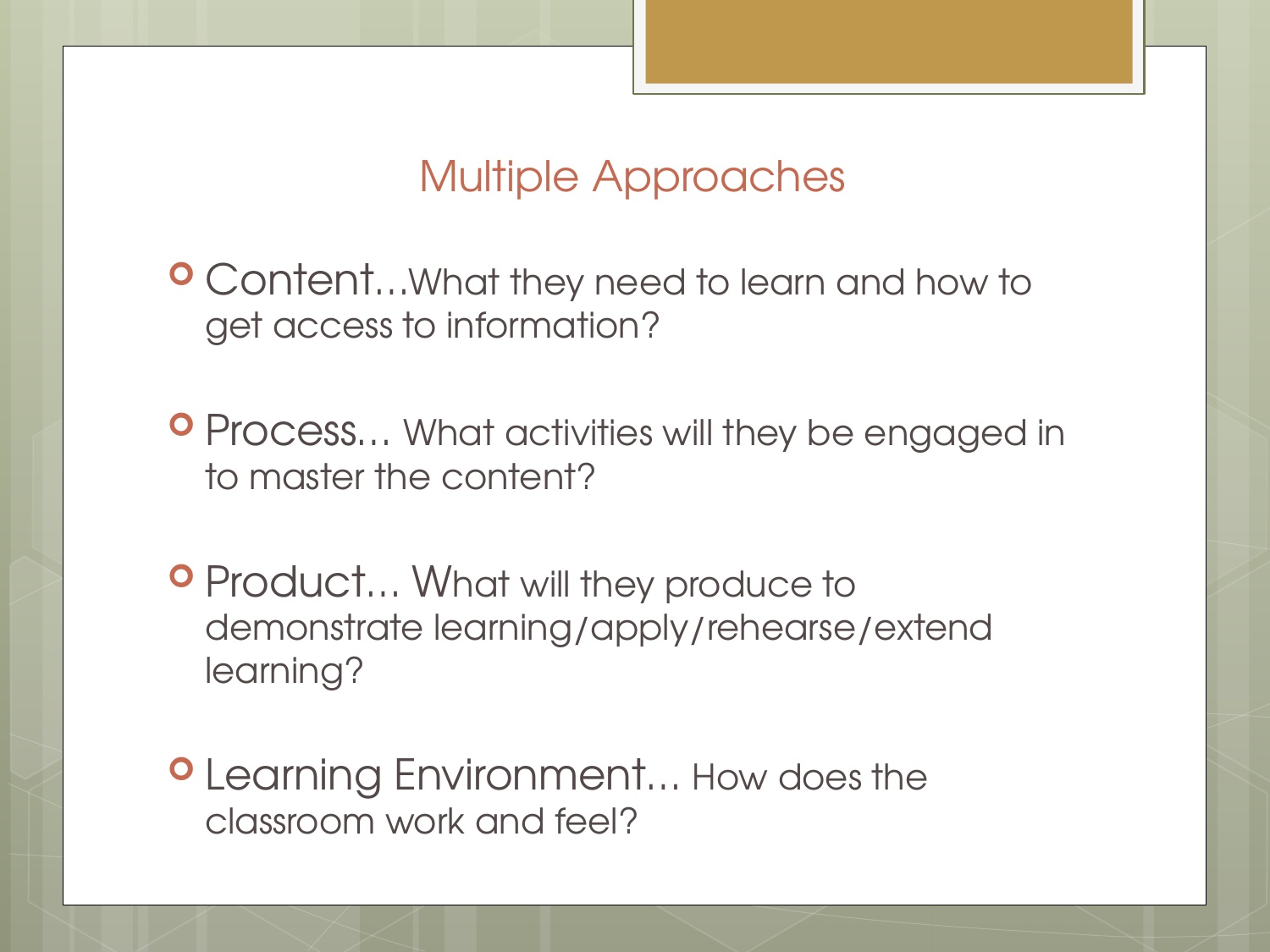

# Multiple Approaches
Content…What they need to learn and how to get access to information?

Process… What activities will they be engaged in to master the content?

Product… What will they produce to demonstrate learning/apply/rehearse/extend learning?

Learning Environment… How does the classroom work and feel?